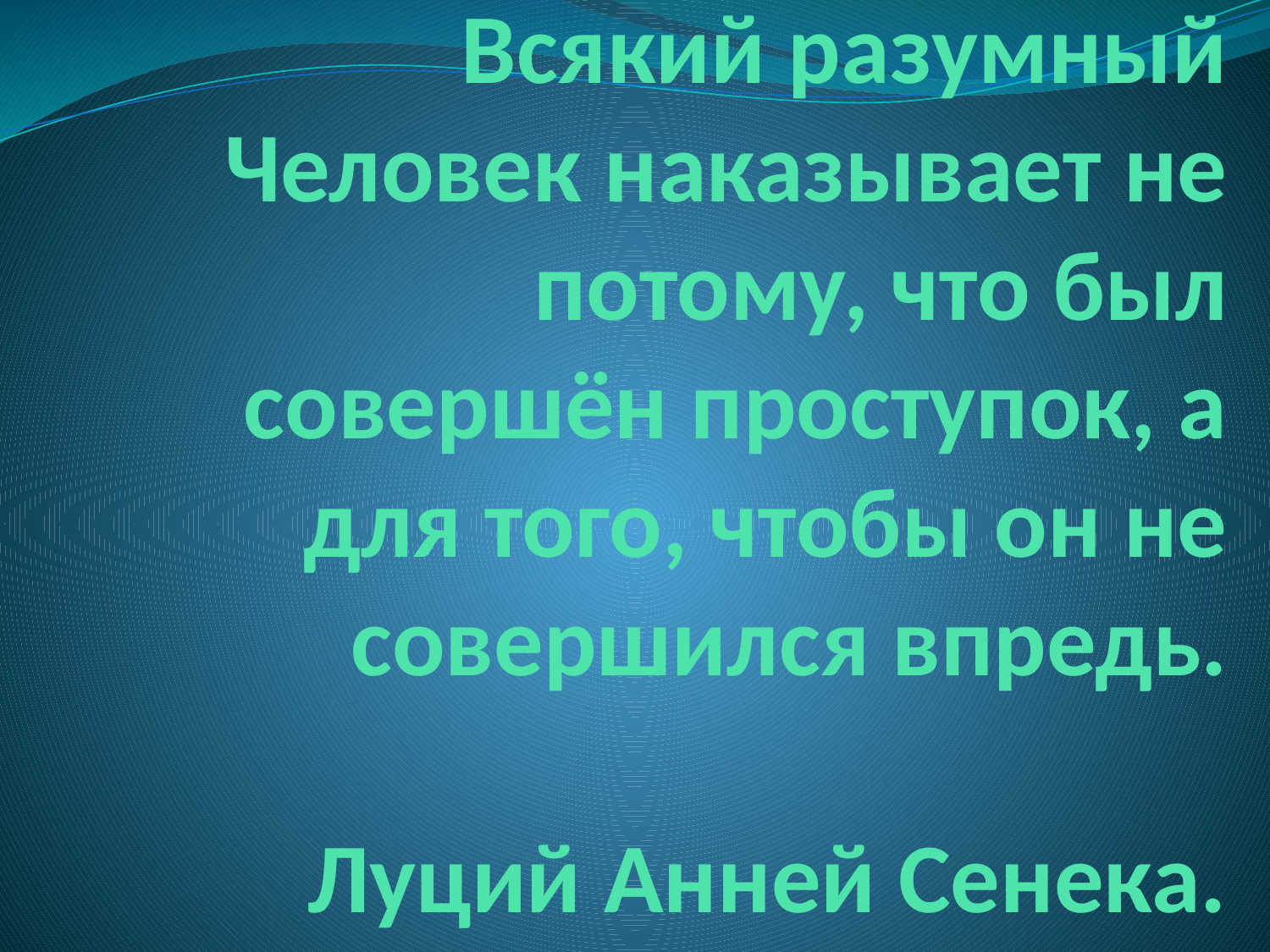

# Всякий разумный Человек наказывает не потому, что был совершён проступок, а для того, чтобы он не совершился впредь. Луций Анней Сенека.